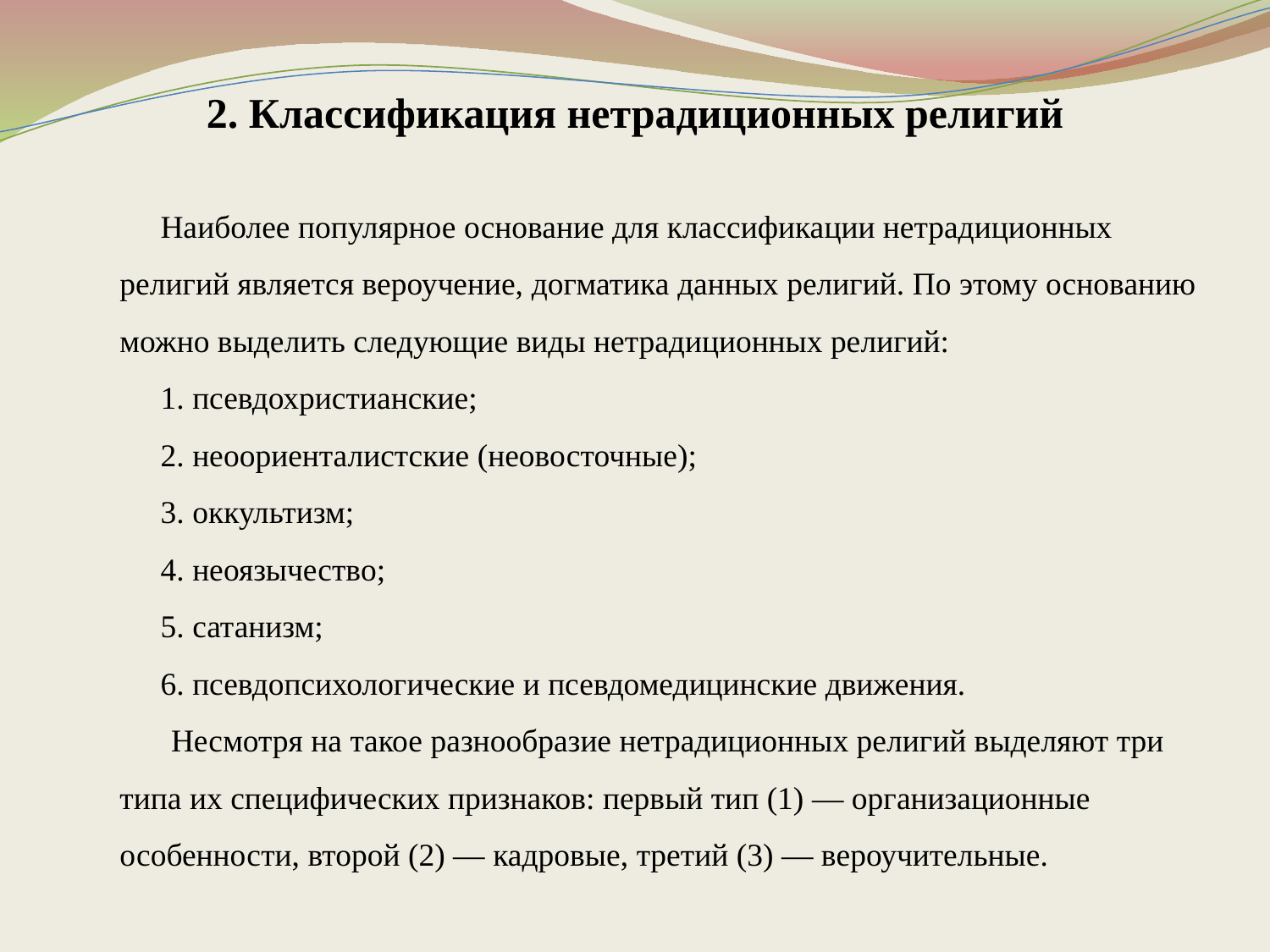

2. Классификация нетрадиционных религий

           Наиболее популярное основание для классификации нетрадиционных религий является вероучение, догматика данных религий. По этому основанию можно выделить следующие виды нетрадиционных религий:
           1. псевдохристианские;
           2. неоориенталистские (неовосточные);
           3. оккультизм;
           4. неоязычество;
           5. сатанизм;
           6. псевдопсихологические и псевдомедицинские движения.
            Несмотря на такое разнообразие нетрадиционных религий выделяют три типа их специфических признаков: первый тип (1) — организационные особенности, второй (2) — кадровые, третий (3) — вероучительные.